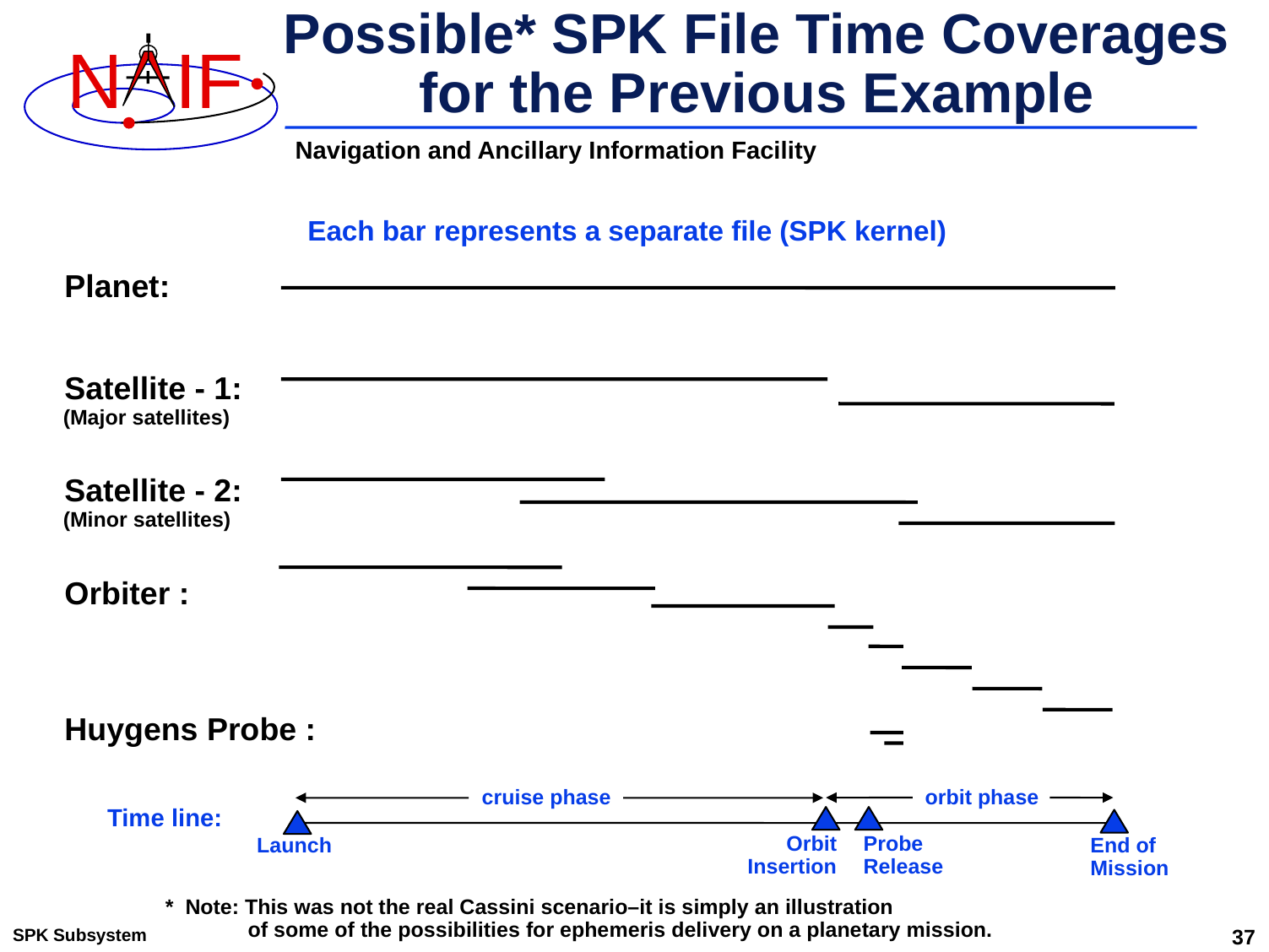

# Possible* SPK File Time Coverages for the Previous Example
Each bar represents a separate file (SPK kernel)
Planet:

Satellite - 1:

Satellite - 2:

Orbiter :

Huygens Probe :

(Major satellites)

(Minor satellites)

orbit phase
cruise phase

Time line:

Orbit
Insertion
Probe
Release
Launch
End of
Mission
*  Note: This was not the real Cassini scenario–it is simply an illustration
              of some of the possibilities for ephemeris delivery on a planetary mission.
SPK Subsystem
37